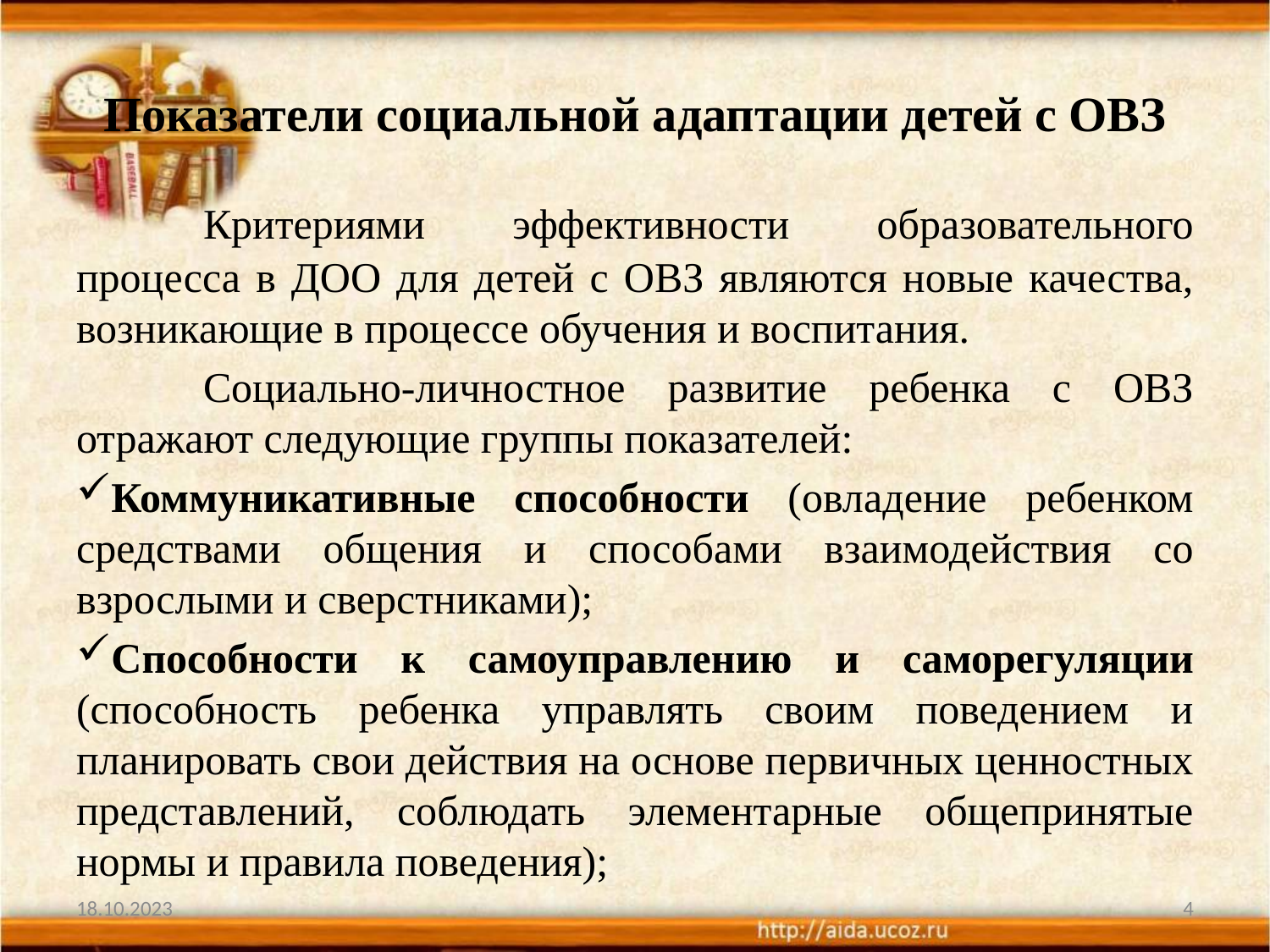

# Показатели социальной адаптации детей с ОВЗ
	Критериями эффективности образовательного процесса в ДОО для детей с ОВЗ являются новые качества, возникающие в процессе обучения и воспитания.
	Социально-личностное развитие ребенка с ОВЗ отражают следующие группы показателей:
Коммуникативные способности (овладение ребенком средствами общения и способами взаимодействия со взрослыми и сверстниками);
Способности к самоуправлению и саморегуляции (способность ребенка управлять своим поведением и планировать свои действия на основе первичных ценностных представлений, соблюдать элементарные общепринятые нормы и правила поведения);
18.10.2023
4